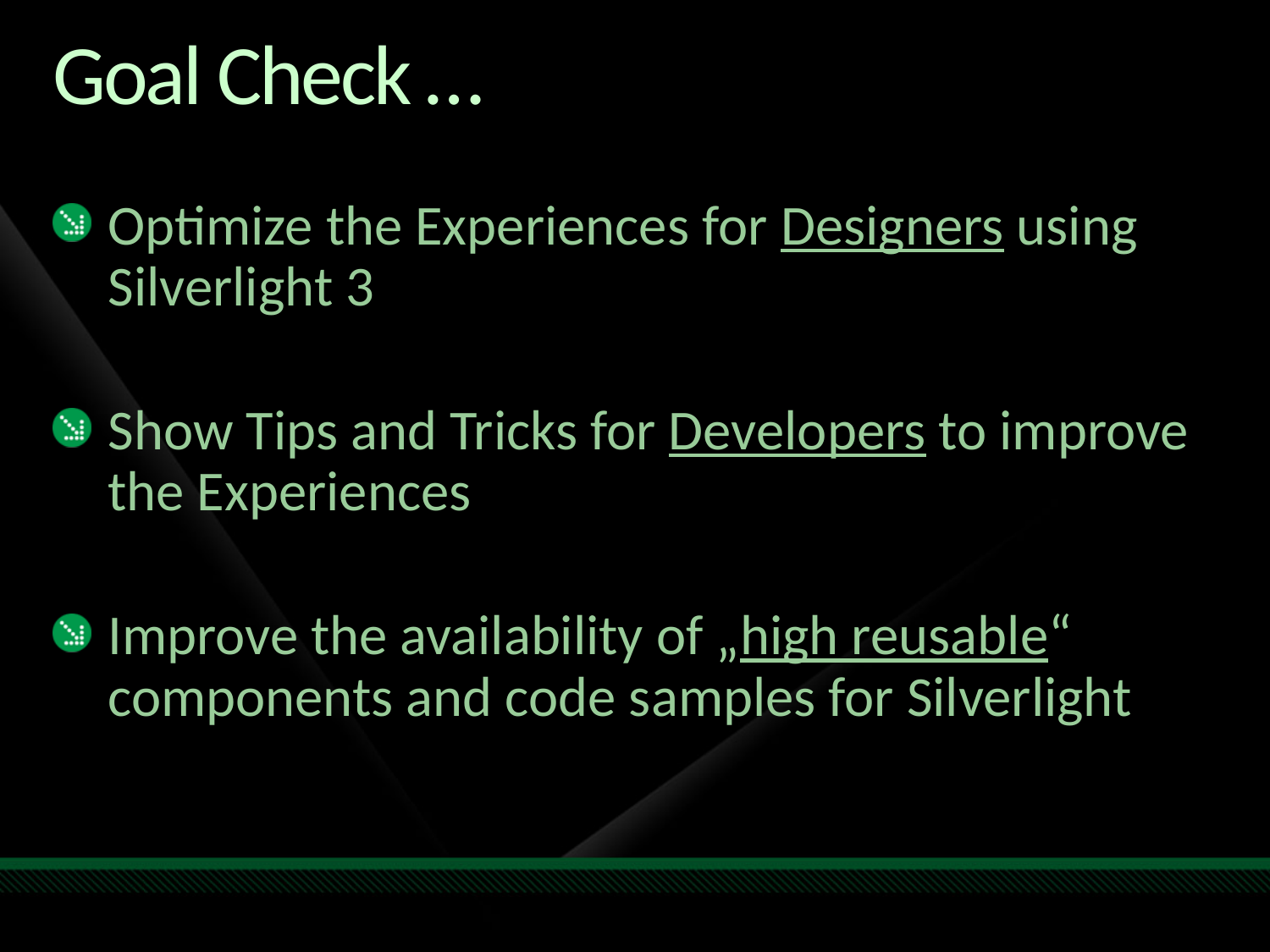

# Goal Check …
Optimize the Experiences for Designers using Silverlight 3

Show Tips and Tricks for Developers to improve the Experiences

Improve the availability of „high reusable“ components and code samples for Silverlight